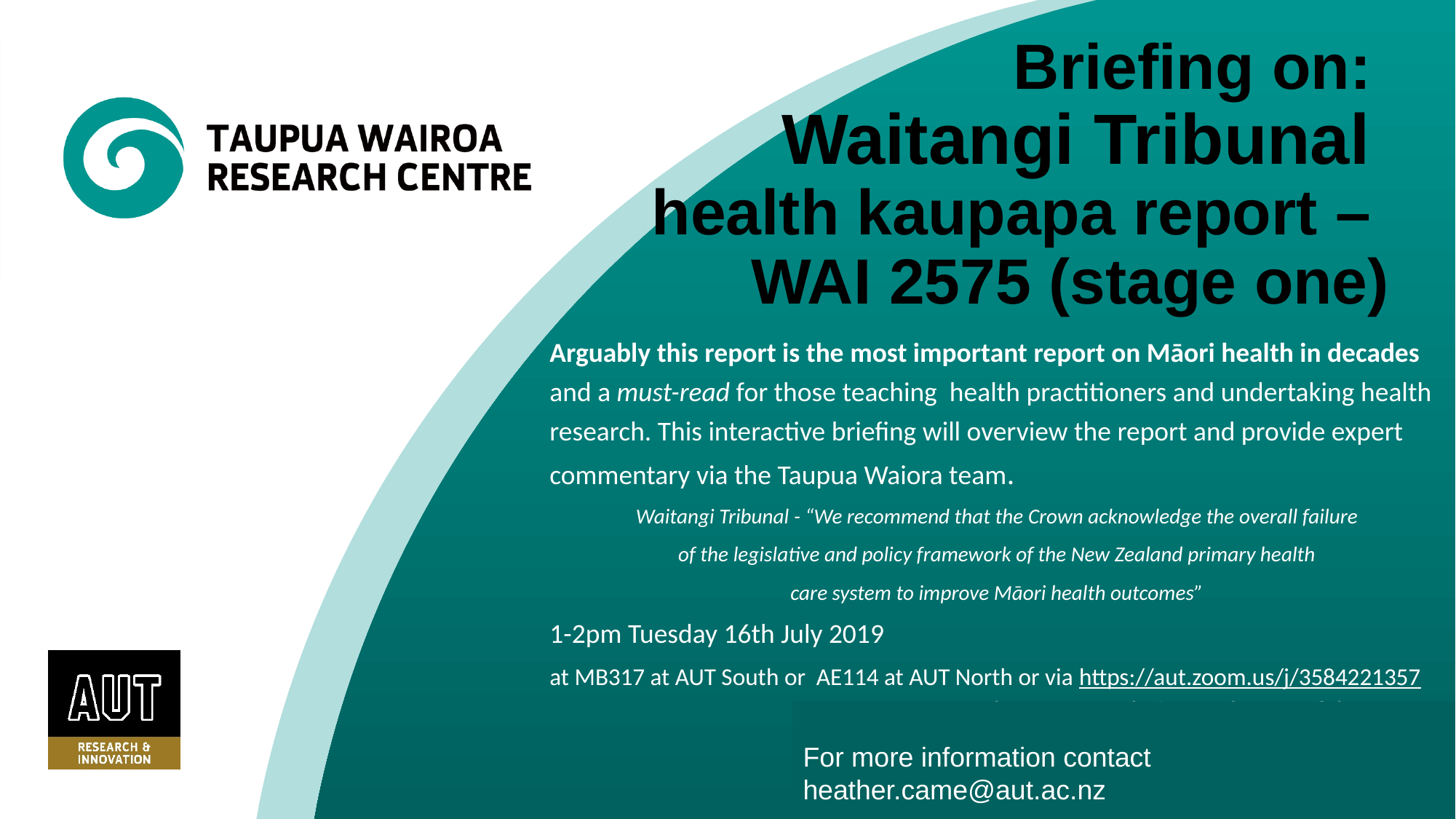

# Briefing on: Waitangi Tribunal health kaupapa report – WAI 2575 (stage one)
Arguably this report is the most important report on Māori health in decades and a must-read for those teaching  health practitioners and undertaking health research. This interactive briefing will overview the report and provide expert commentary via the Taupua Waiora team.
Waitangi Tribunal - “We recommend that the Crown acknowledge the overall failure
of the legislative and policy framework of the New Zealand primary health
care system to improve Māori health outcomes”
1-2pm Tuesday 16th July 2019
at MB317 at AUT South or  AE114 at AUT North or via https://aut.zoom.us/j/3584221357

For more information contact  heather.came@aut.ac.nz